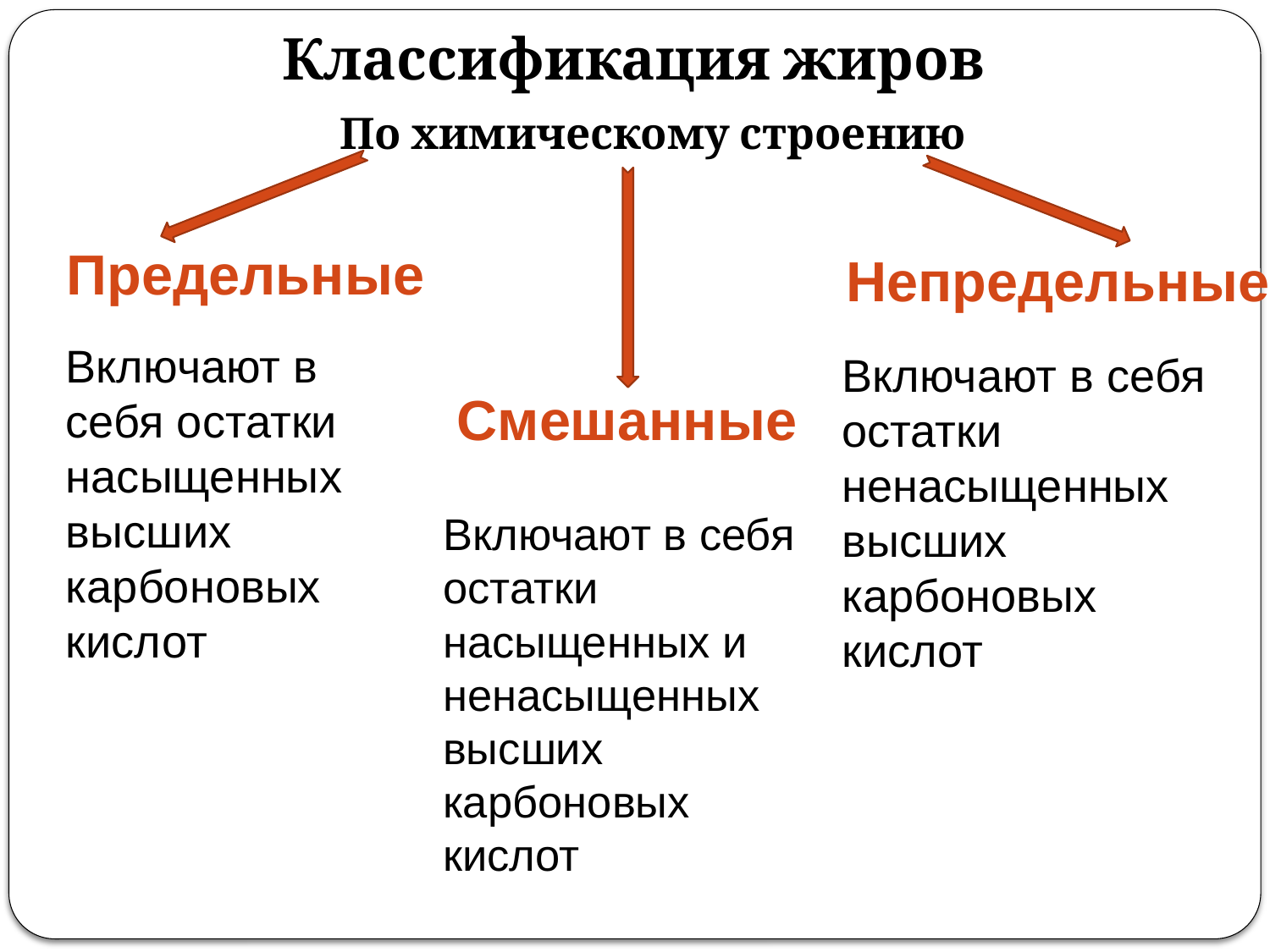

# Классификация жиров По химическому строению

 Предельные
          Непредельные

              Включают в себя остатки насыщенных высших карбоновых кислот
Включают в себя остатки ненасыщенных высших карбоновых кислот
 Смешанные
              Включают в себя остатки насыщенных и ненасыщенных высших карбоновых кислот